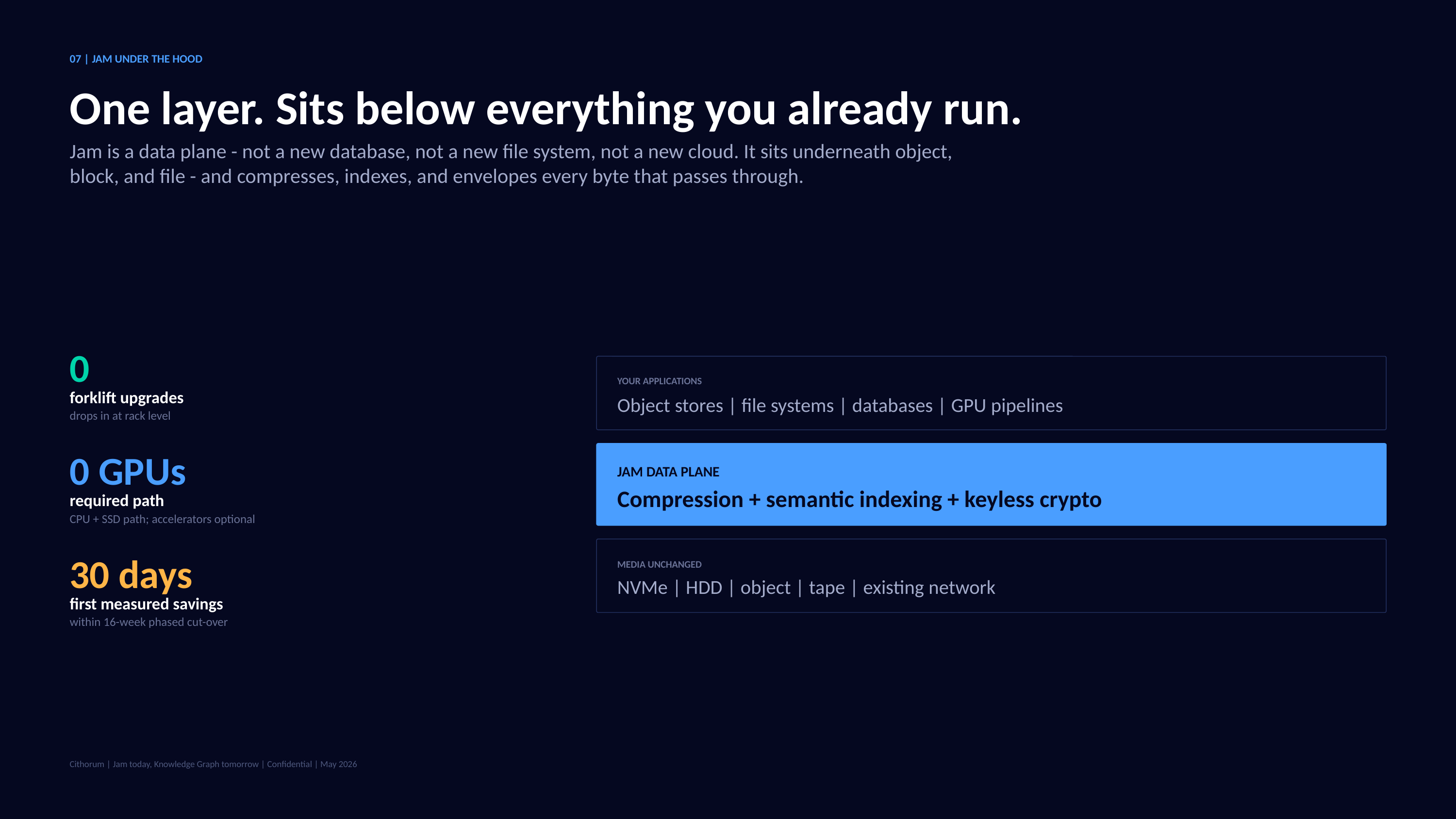

07 | JAM UNDER THE HOOD
One layer. Sits below everything you already run.
Jam is a data plane - not a new database, not a new file system, not a new cloud. It sits underneath object, block, and file - and compresses, indexes, and envelopes every byte that passes through.
0

YOUR APPLICATIONS
forklift upgrades
Object stores | file systems | databases | GPU pipelines
drops in at rack level

0 GPUs
JAM DATA PLANE
Compression + semantic indexing + keyless crypto
required path
CPU + SSD path; accelerators optional

30 days
MEDIA UNCHANGED
NVMe | HDD | object | tape | existing network
first measured savings
within 16-week phased cut-over
Cithorum | Jam today, Knowledge Graph tomorrow | Confidential | May 2026